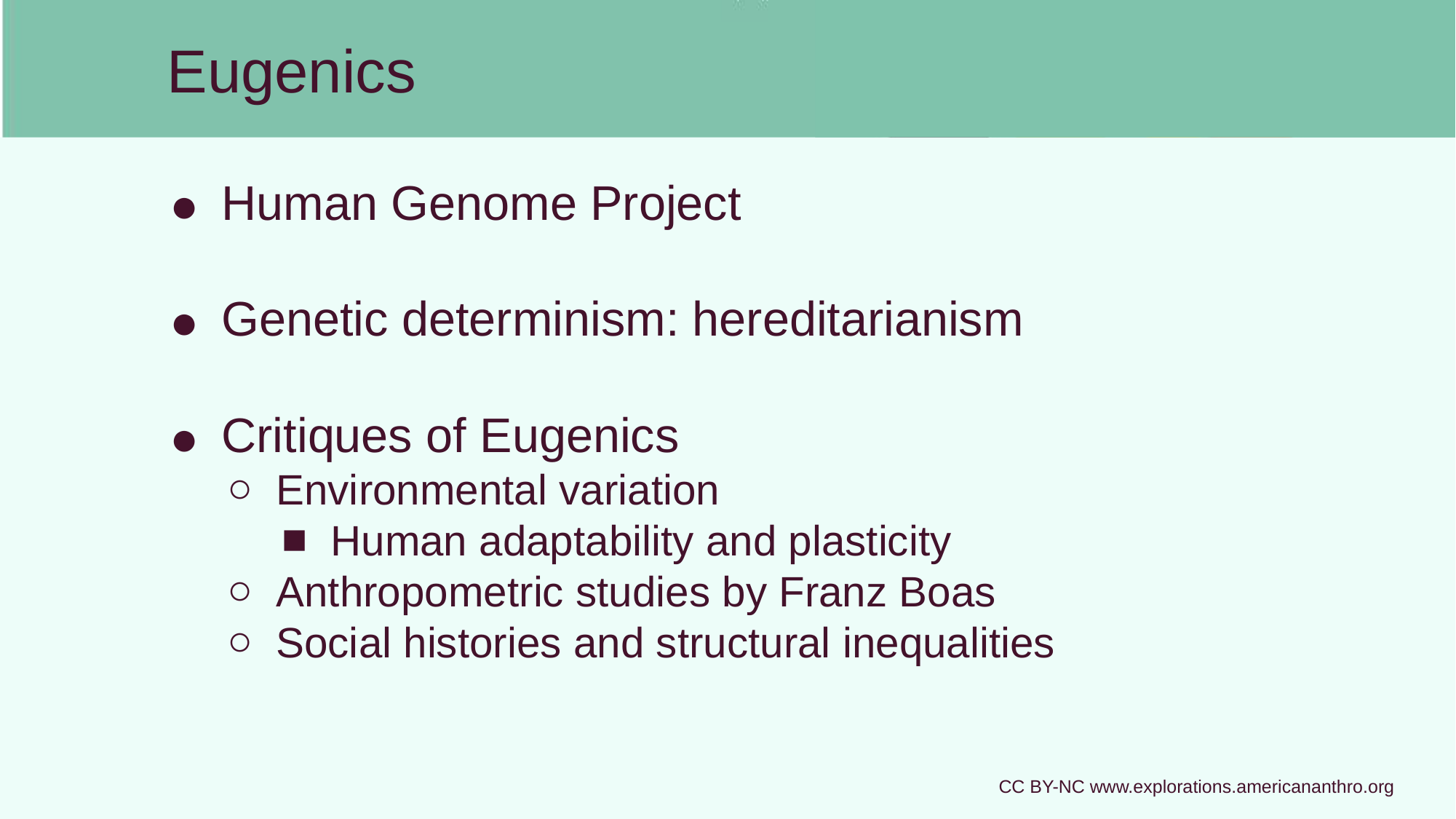

# Eugenics
Human Genome Project

Genetic determinism: hereditarianism

Critiques of Eugenics
Environmental variation
Human adaptability and plasticity
Anthropometric studies by Franz Boas
Social histories and structural inequalities